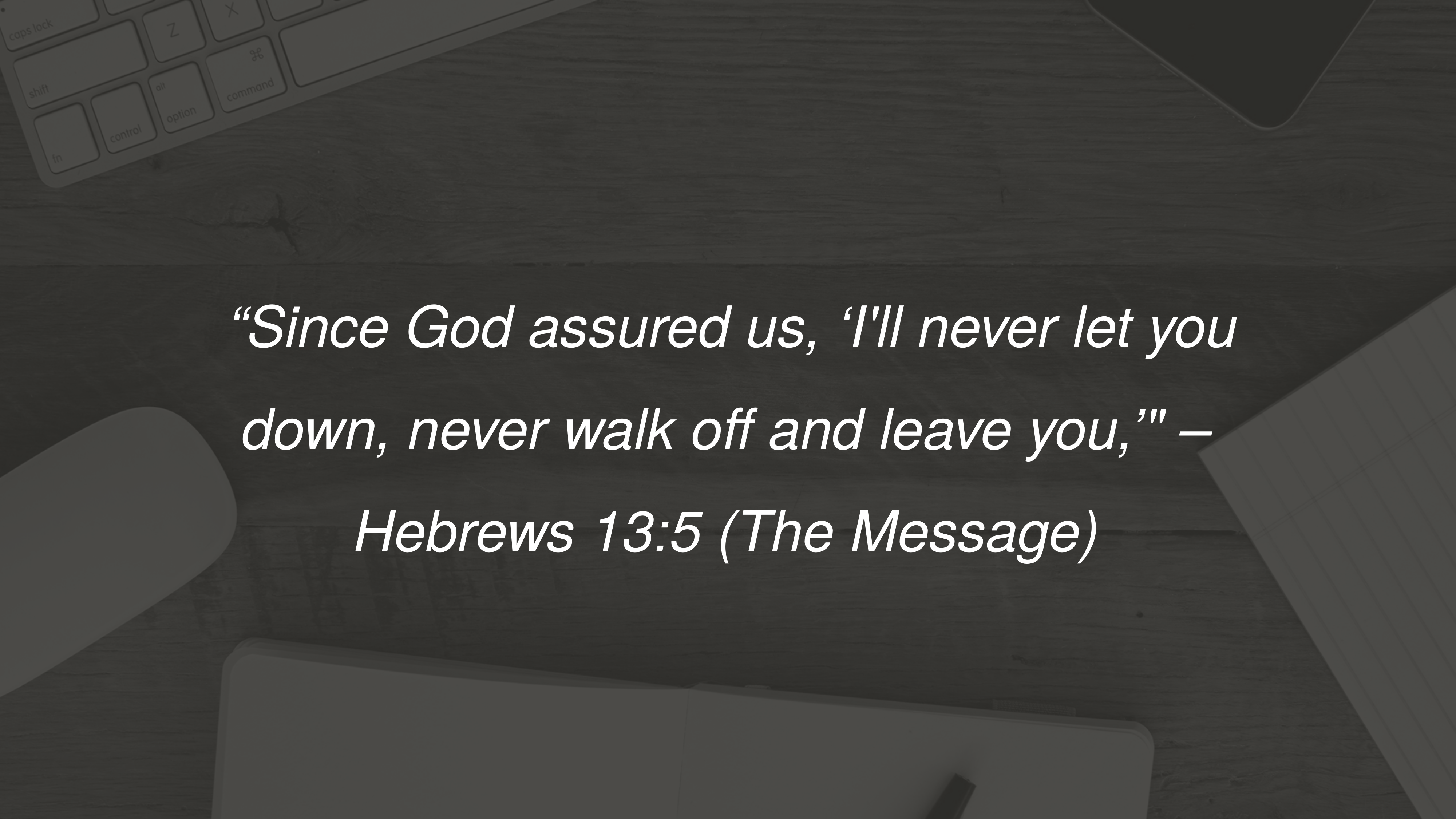

“Since God assured us, ‘I'll never let you down, never walk off and leave you,’" – Hebrews 13:5 (The Message)